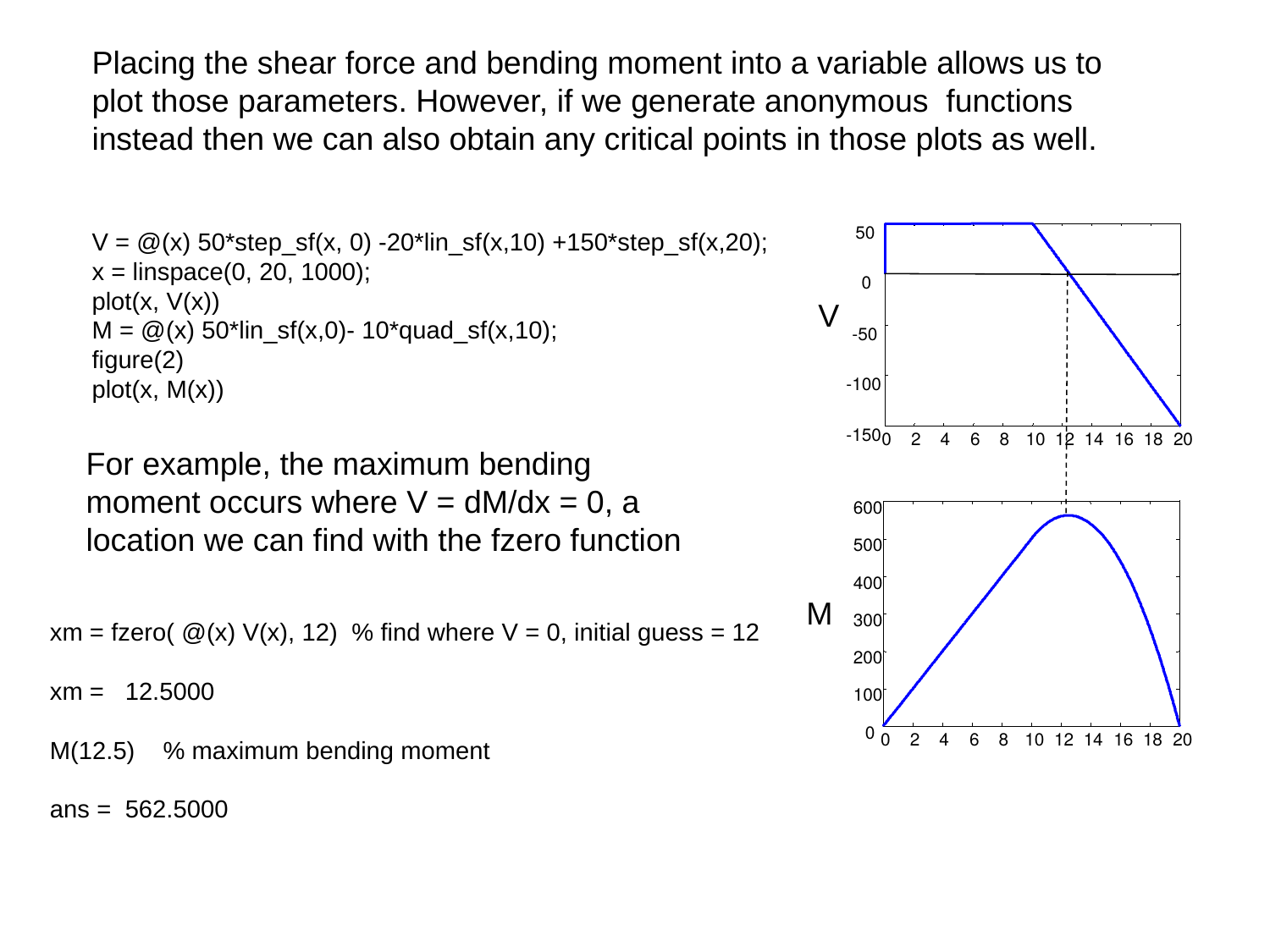

Placing the shear force and bending moment into a variable allows us to plot those parameters. However, if we generate anonymous  functions instead then we can also obtain any critical points in those plots as well.
V = @(x) 50*step_sf(x, 0) -20*lin_sf(x,10) +150*step_sf(x,20);
x = linspace(0, 20, 1000);
plot(x, V(x))
M = @(x) 50*lin_sf(x,0)- 10*quad_sf(x,10);
figure(2)
plot(x, M(x))
50

0

V
-50

-100

-150

0
2
4
6
8
10
12
14
16
18
20
For example, the maximum bending
moment occurs where V = dM/dx = 0, a location we can find with the fzero function
600

500

400

M
300

200

100

0

0
2
4
6
8
10
12
14
16
18
20
xm = fzero( @(x) V(x), 12)  % find where V = 0, initial guess = 12

xm =   12.5000

M(12.5)    % maximum bending moment

ans =  562.5000